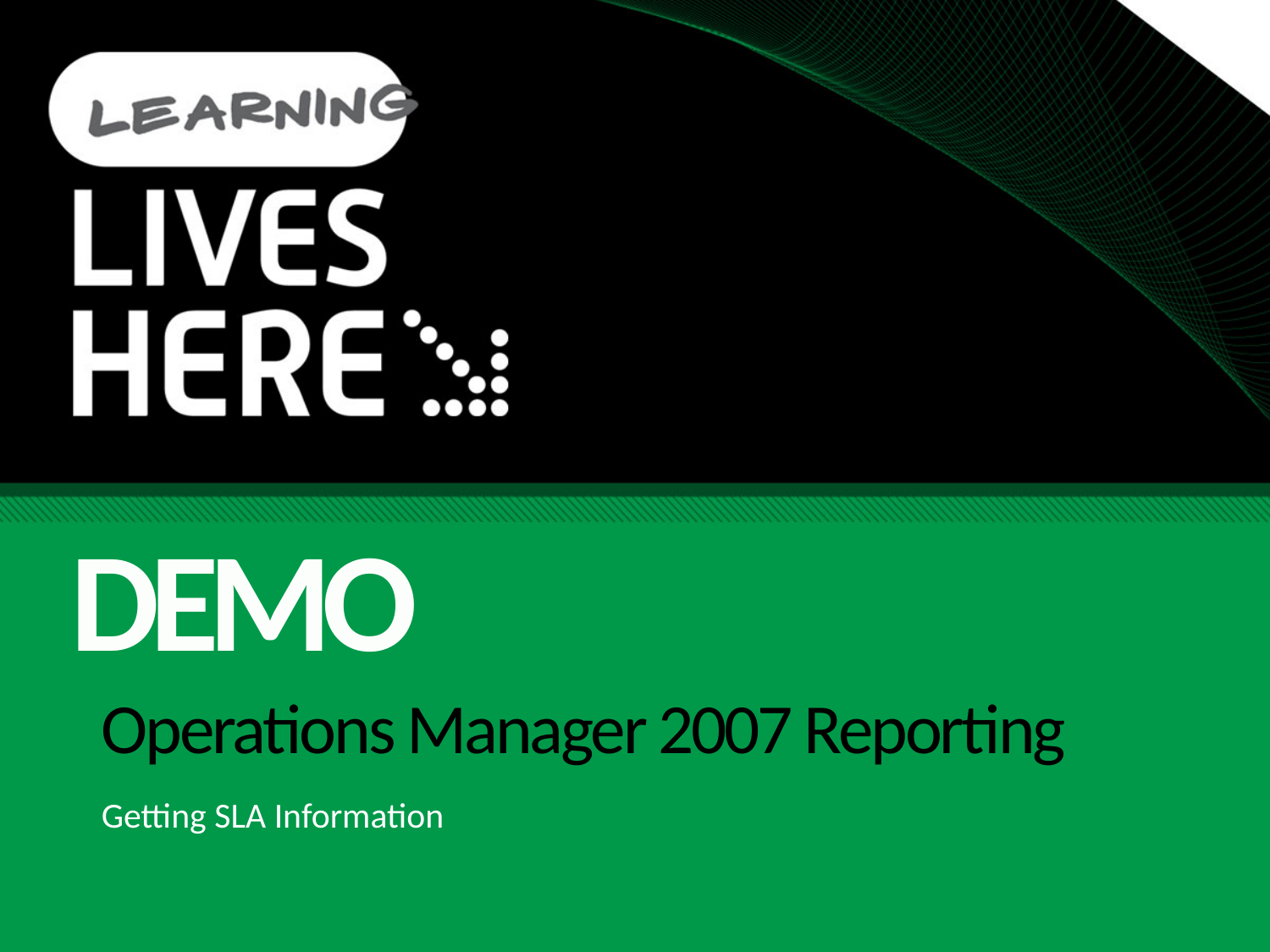

DEMO
# Operations Manager 2007 Reporting
Getting SLA Information